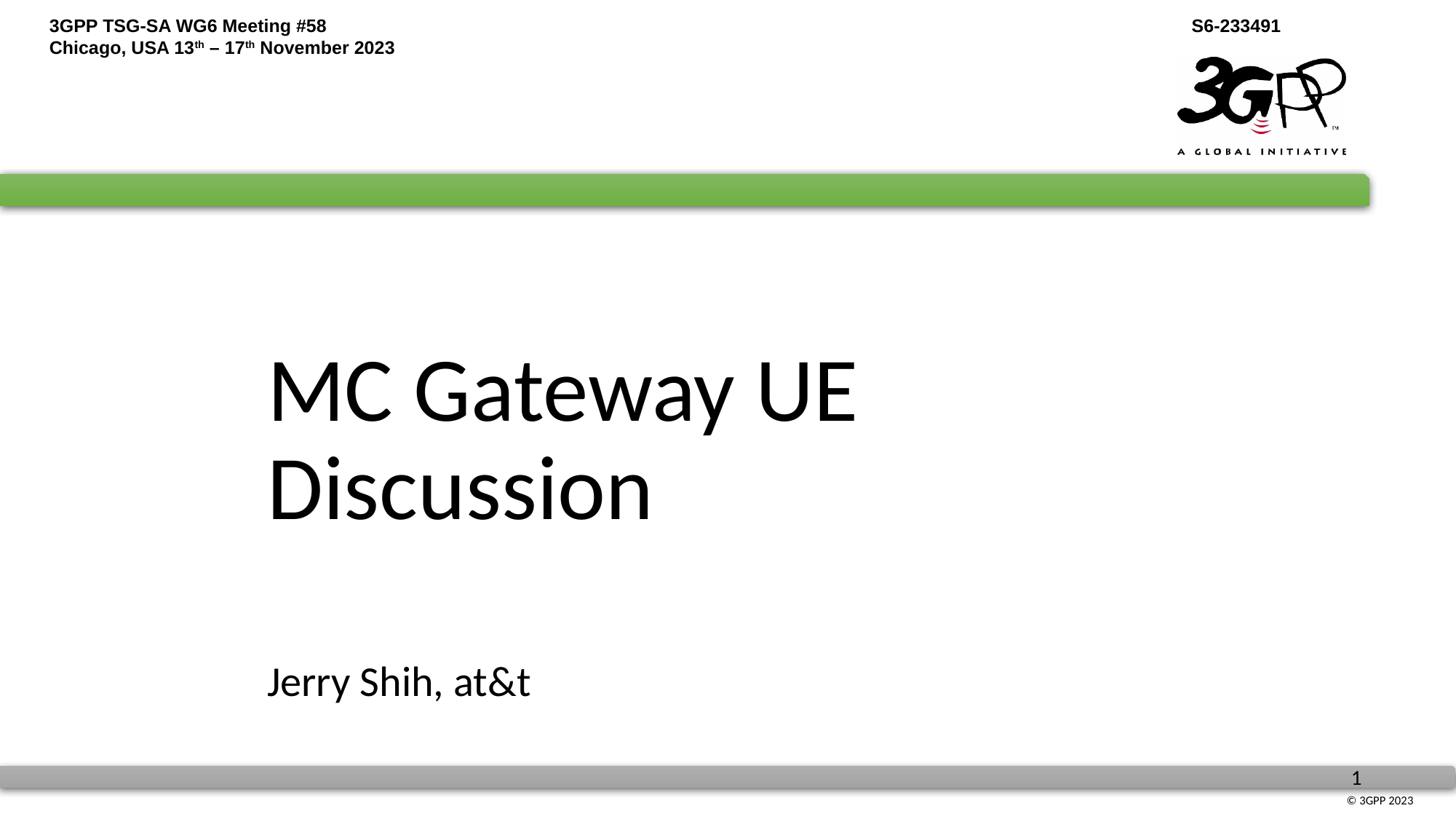

# MC Gateway UE Discussion
Jerry Shih, at&t